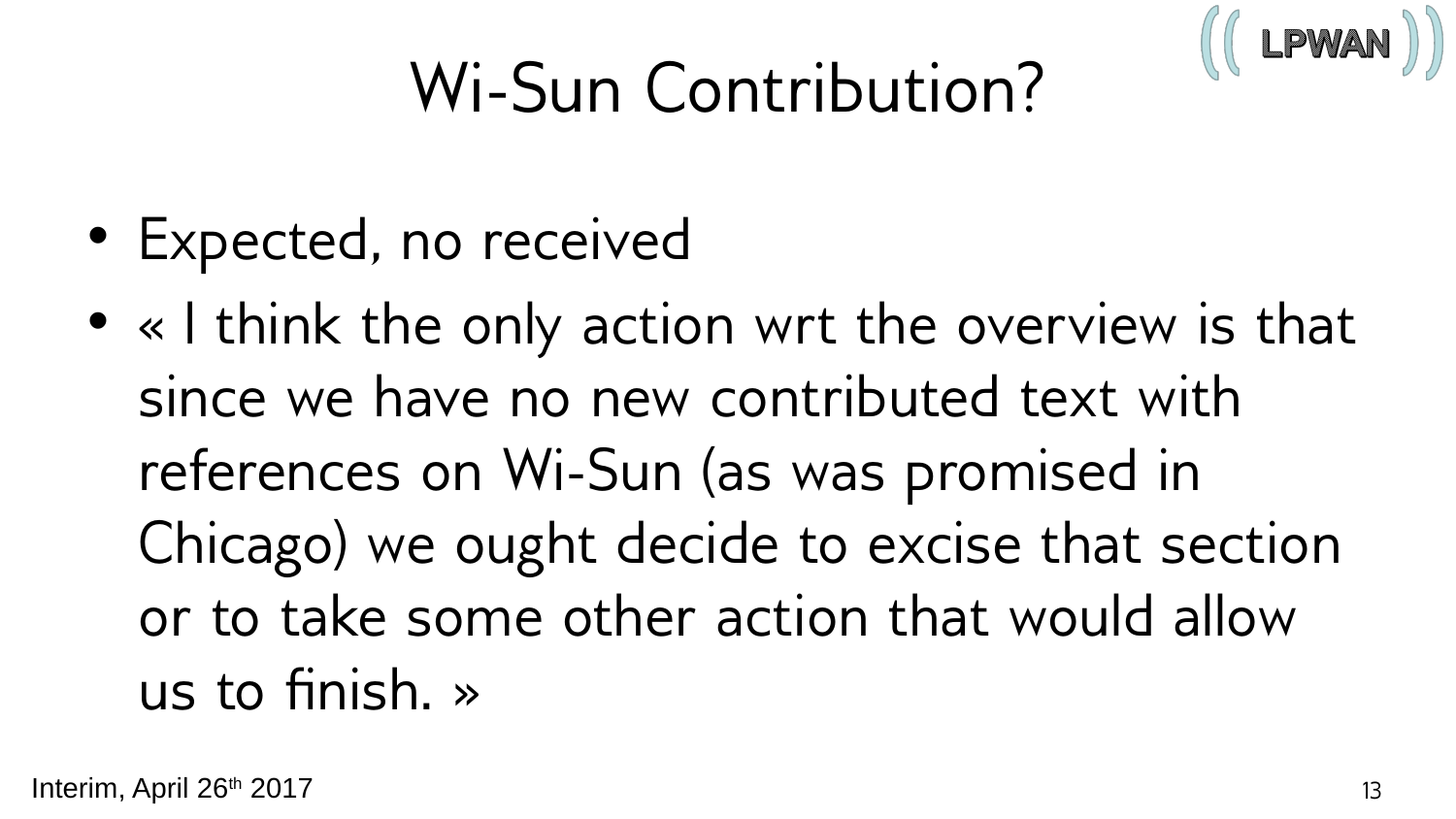

# Wi-Sun Contribution?
Expected, no received
« I think the only action wrt the overview is that since we have no new contributed text with references on Wi-Sun (as was promised in Chicago) we ought decide to excise that section or to take some other action that would allow us to finish. »

13